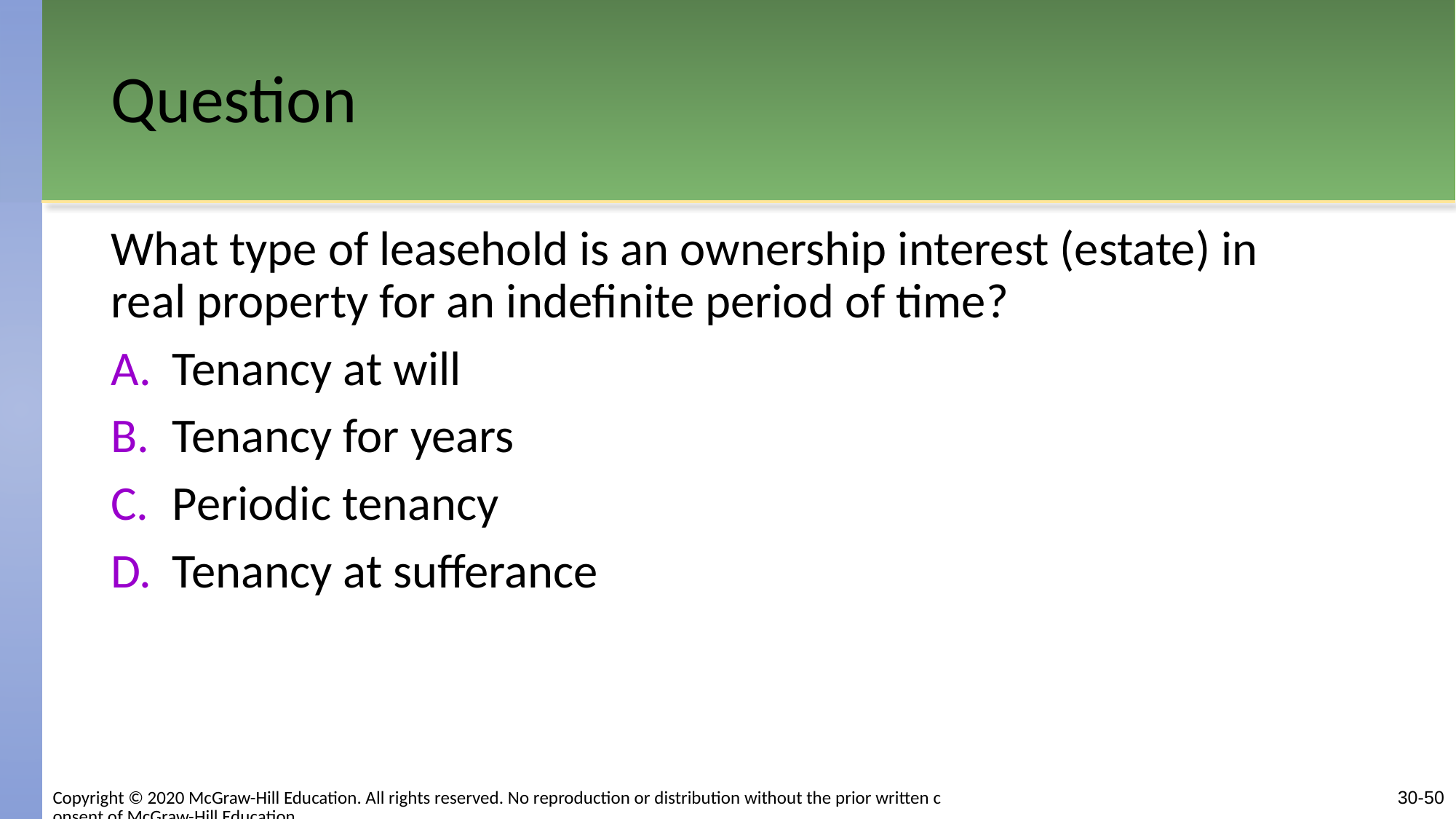

# Question
What type of leasehold is an ownership interest (estate) in real property for an indefinite period of time?
Tenancy at will
Tenancy for years
Periodic tenancy
Tenancy at sufferance
Copyright © 2020 McGraw-Hill Education. All rights reserved. No reproduction or distribution without the prior written consent of McGraw-Hill Education.
30-50